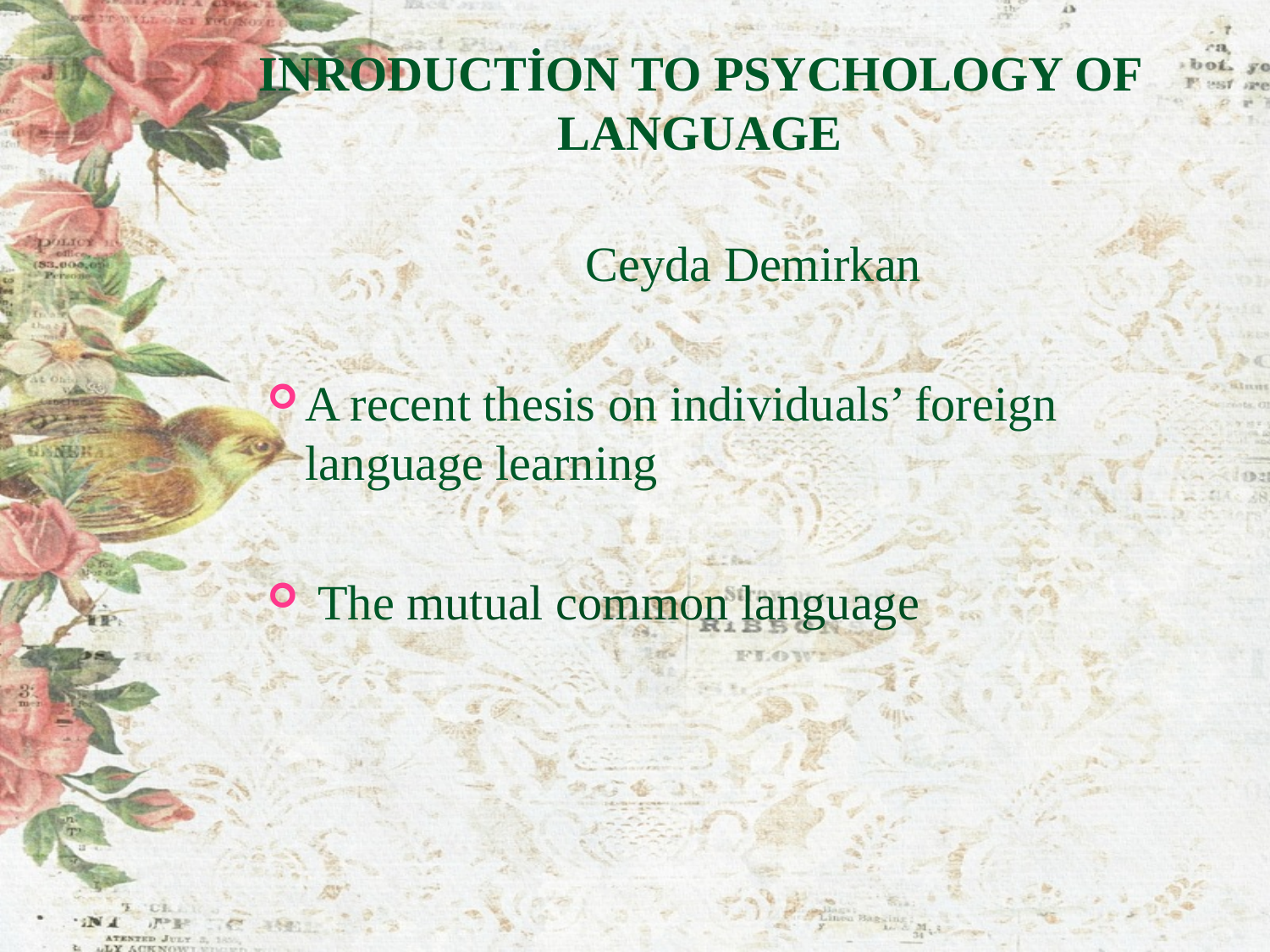

# Inroduction to psychology of language
Ceyda Demirkan

A recent thesis on individuals’ foreign language learning

 The mutual common language